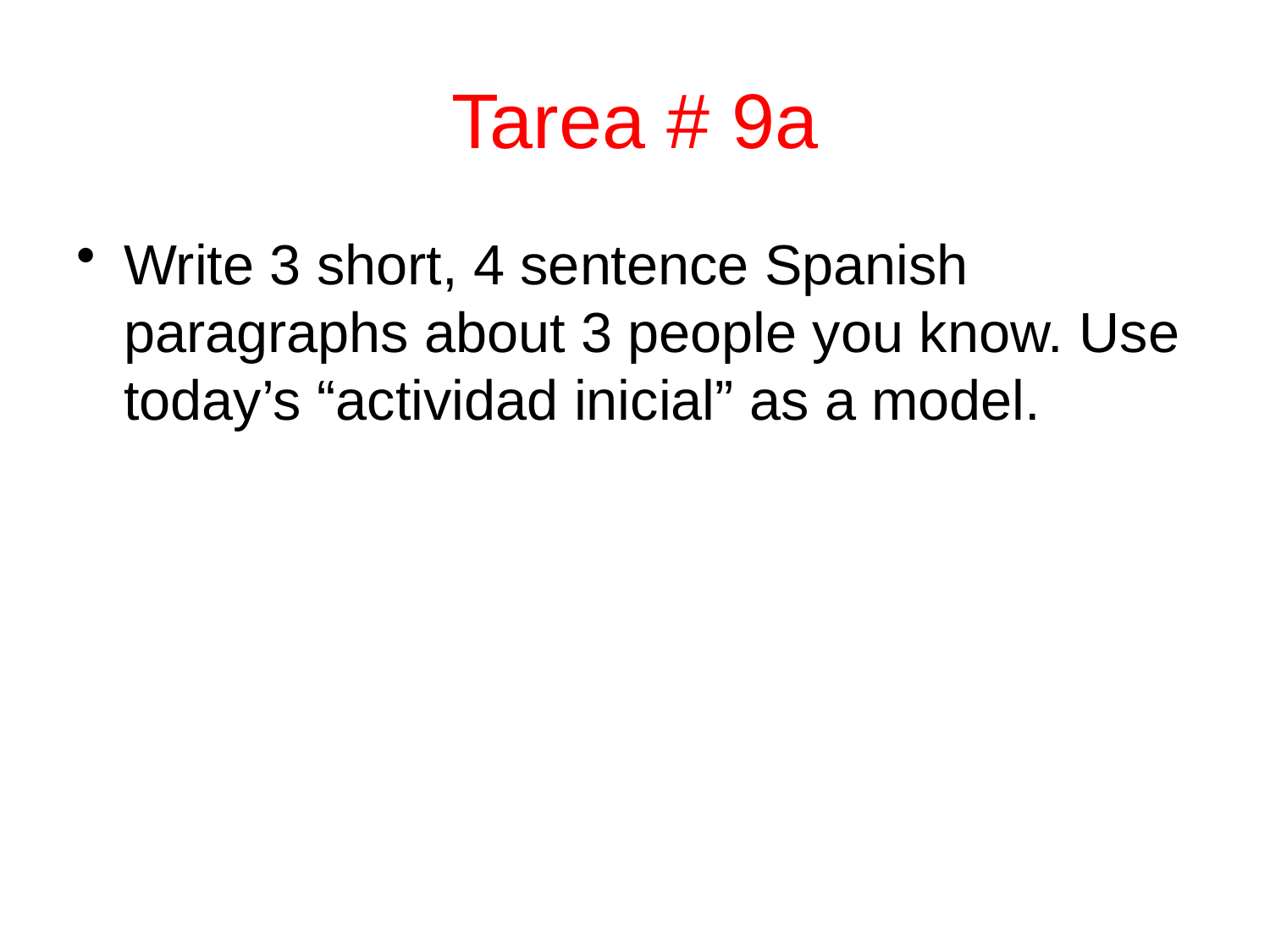

# Tarea # 9a
Write 3 short, 4 sentence Spanish paragraphs about 3 people you know. Use today’s “actividad inicial” as a model.